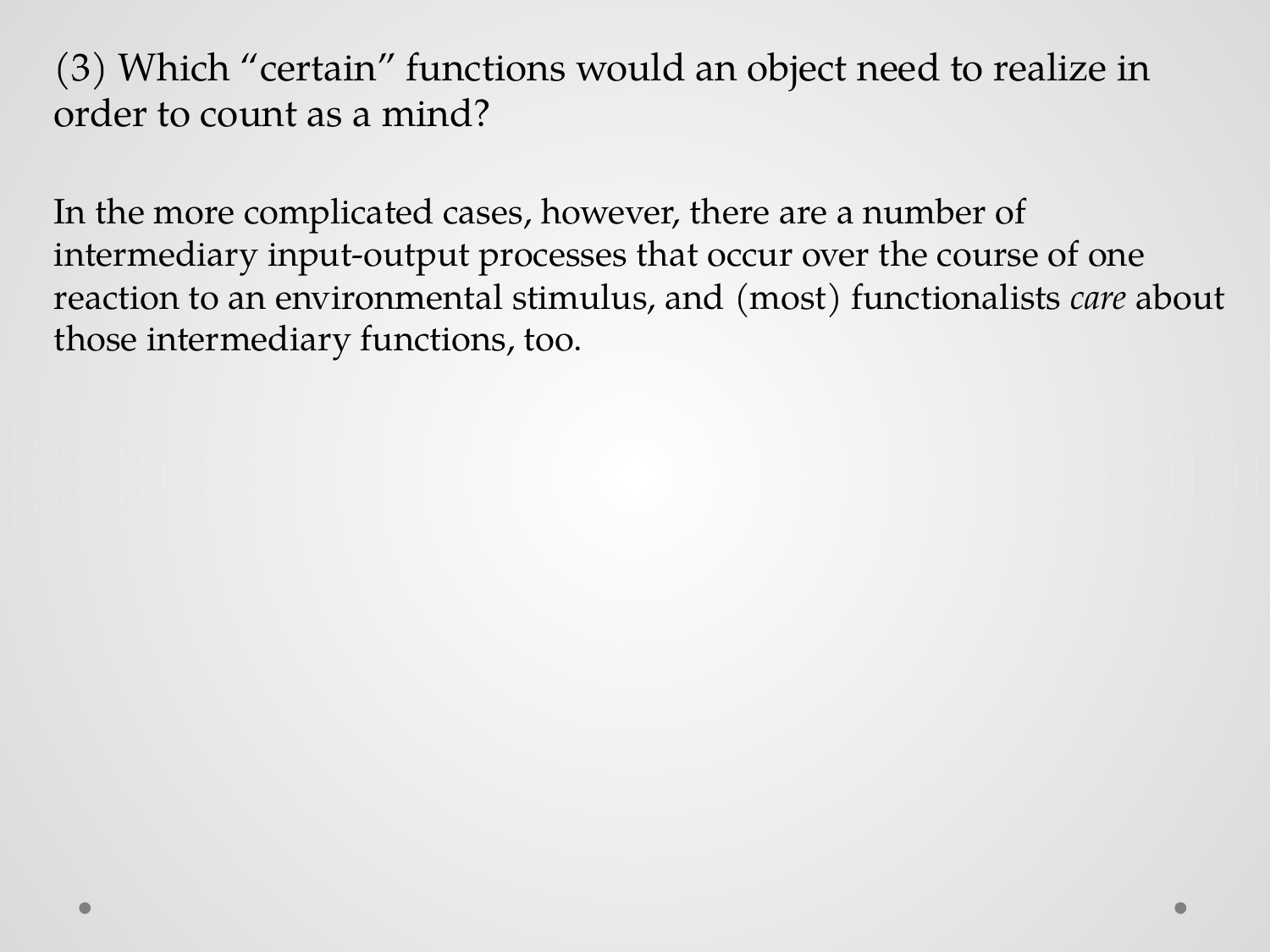

(3) Which “certain” functions would an object need to realize in order to count as a mind?
In the more complicated cases, however, there are a number of intermediary input-output processes that occur over the course of one reaction to an environmental stimulus, and (most) functionalists care about those intermediary functions, too.